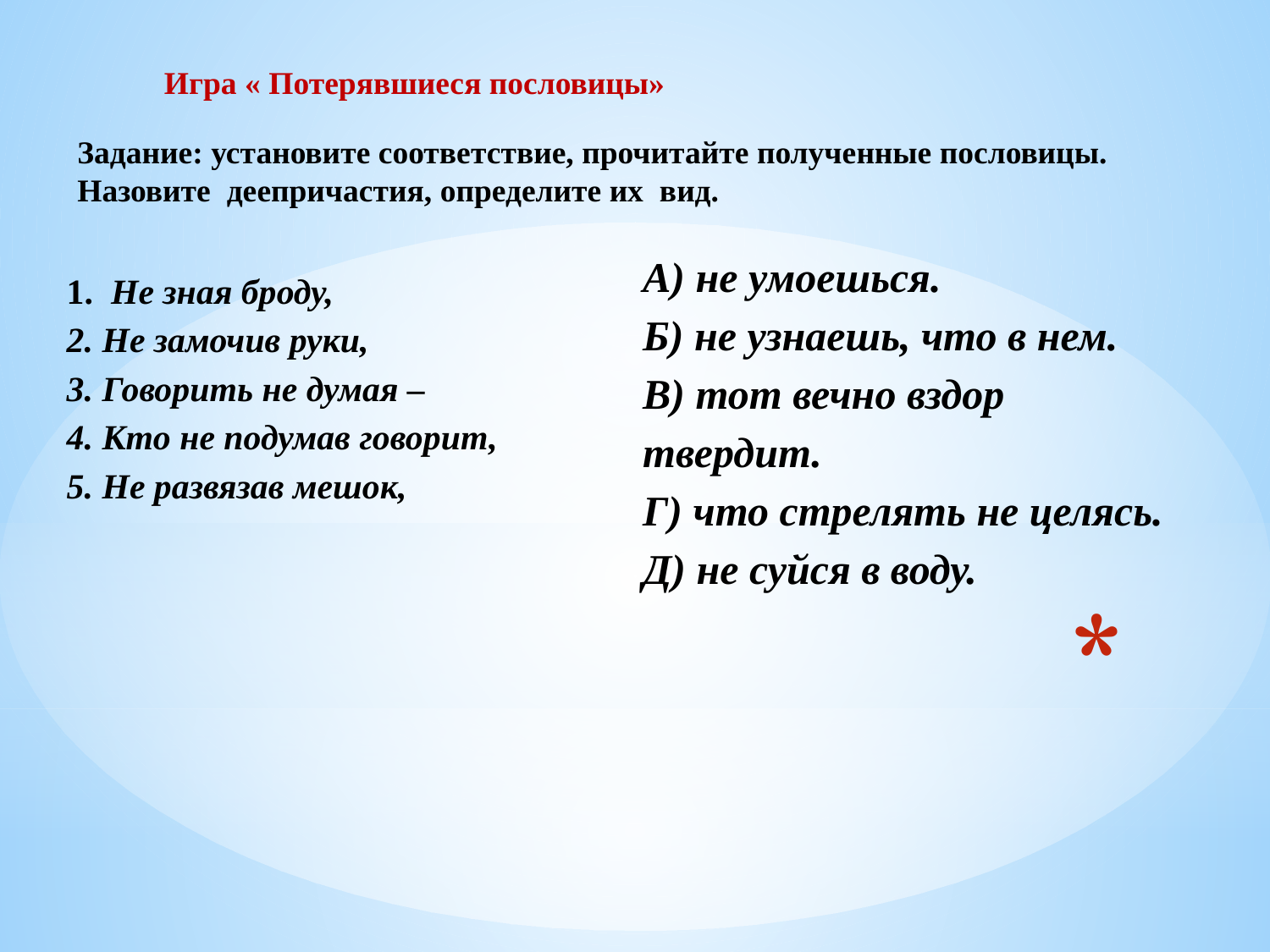

Игра « Потерявшиеся пословицы»

Задание: установите соответствие, прочитайте полученные пословицы.
Назовите  деепричастия, определите их  вид.
А) не умоешься.
Б) не узнаешь, что в нем.
В) тот вечно вздор твердит.
Г) что стрелять не целясь.
Д) не суйся в воду.
1.  Не зная броду,
2. Не замочив руки,
3. Говорить не думая –
4. Кто не подумав говорит,
5. Не развязав мешок,
#